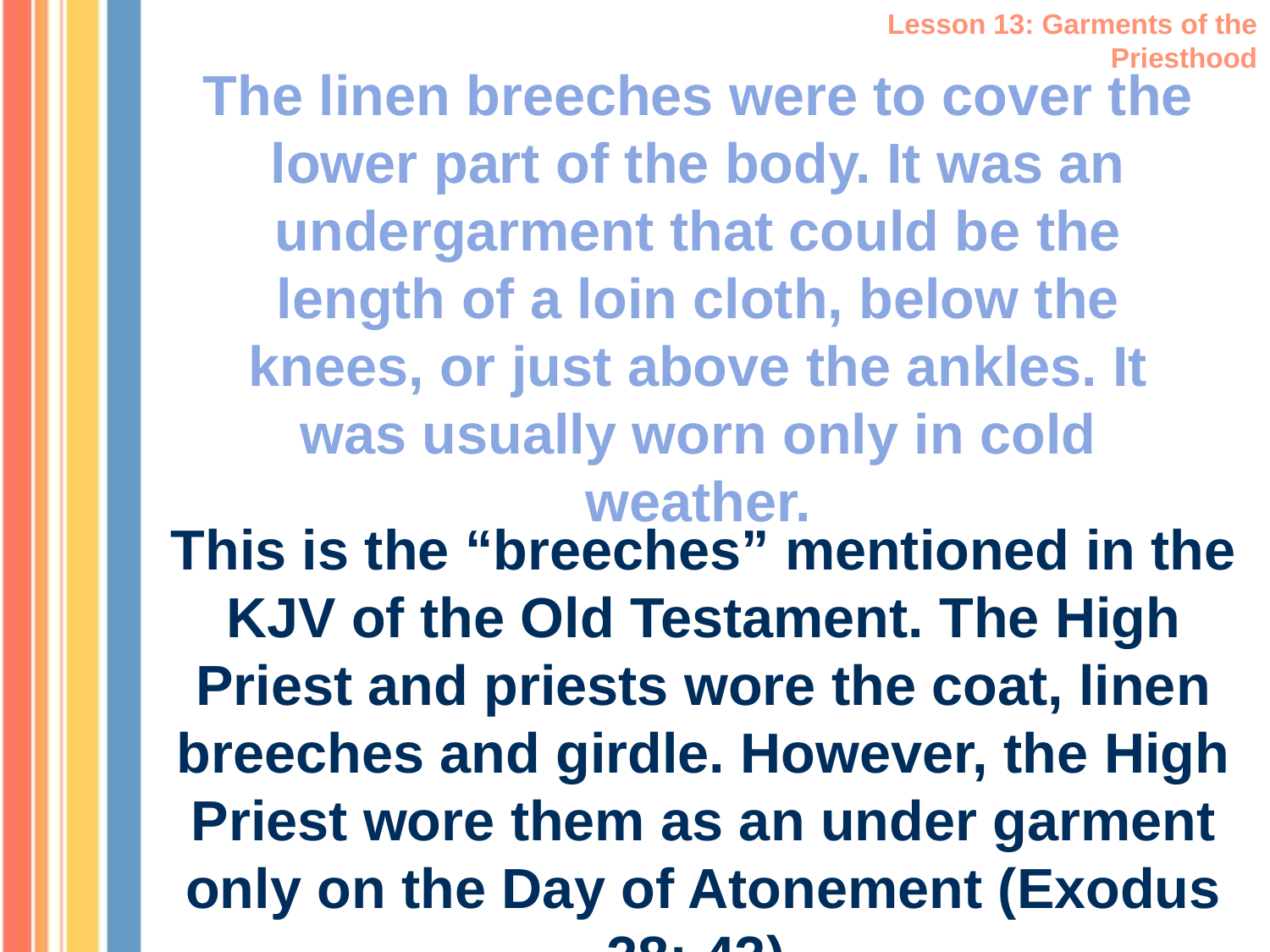

Lesson 13: Garments of the Priesthood
The linen breeches were to cover the lower part of the body. It was an undergarment that could be the length of a loin cloth, below the knees, or just above the ankles. It was usually worn only in cold weather.
This is the “breeches” mentioned in the KJV of the Old Testament. The High Priest and priests wore the coat, linen breeches and girdle. However, the High Priest wore them as an under garment only on the Day of Atonement (Exodus 28: 42).